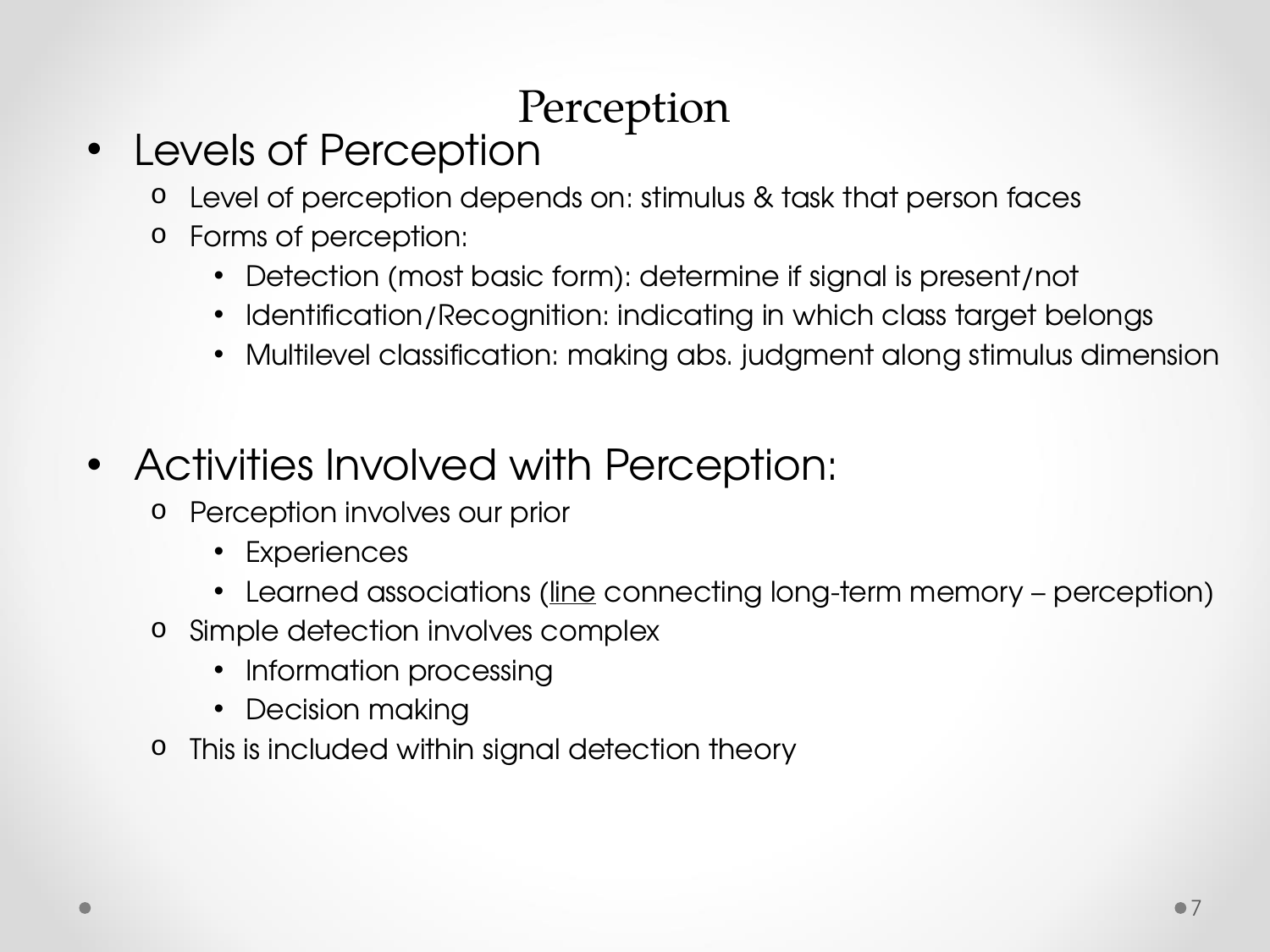

# Perception

Levels of Perception
Level of perception depends on: stimulus & task that person faces
Forms of perception:
Detection (most basic form): determine if signal is present/not
Identification/Recognition: indicating in which class target belongs
Multilevel classification: making abs. judgment along stimulus dimension

Activities Involved with Perception:
Perception involves our prior
Experiences
Learned associations (line connecting long-term memory – perception)
Simple detection involves complex
Information processing
Decision making
This is included within signal detection theory

7